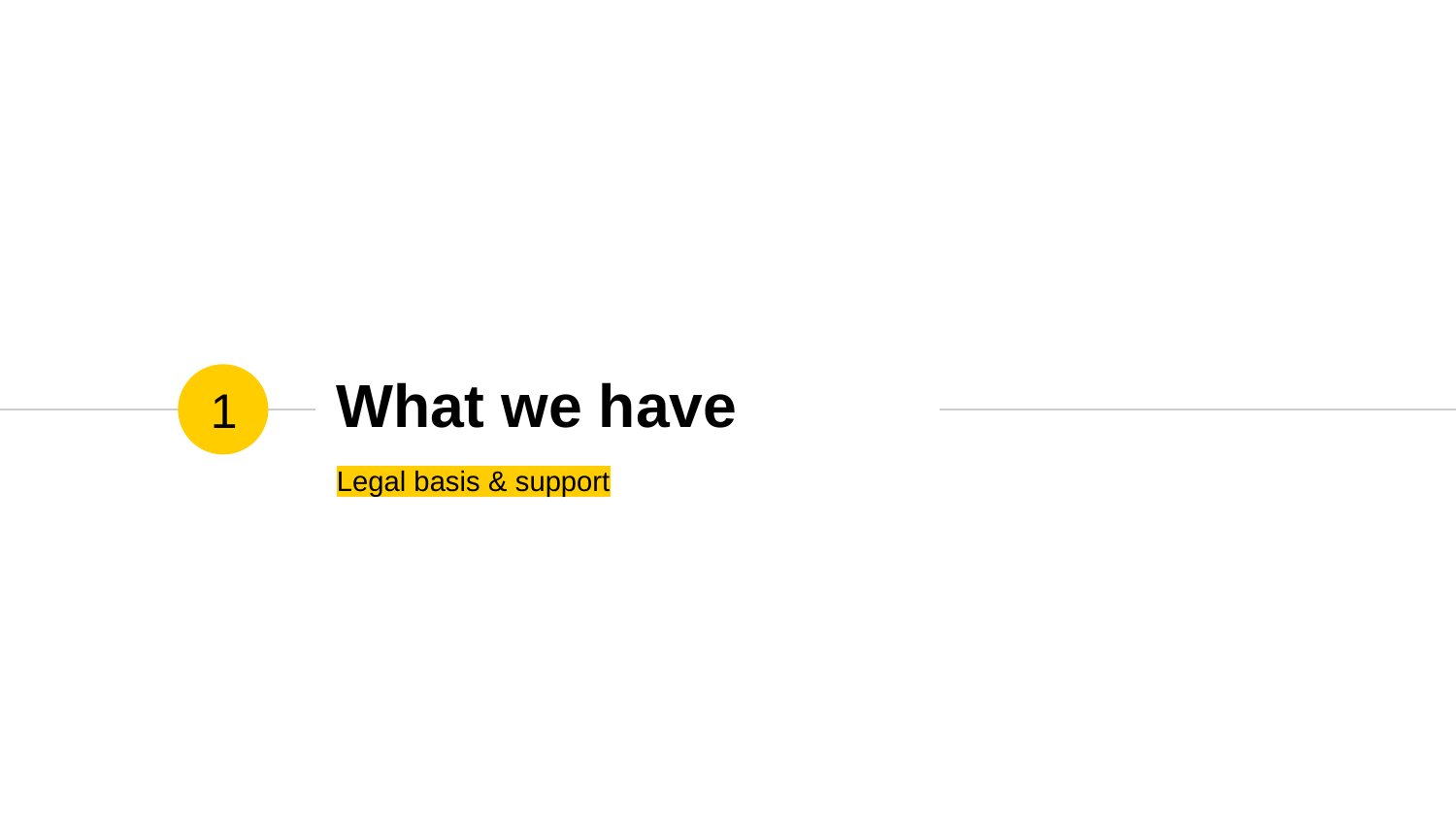

# What we have
1
Legal basis & support